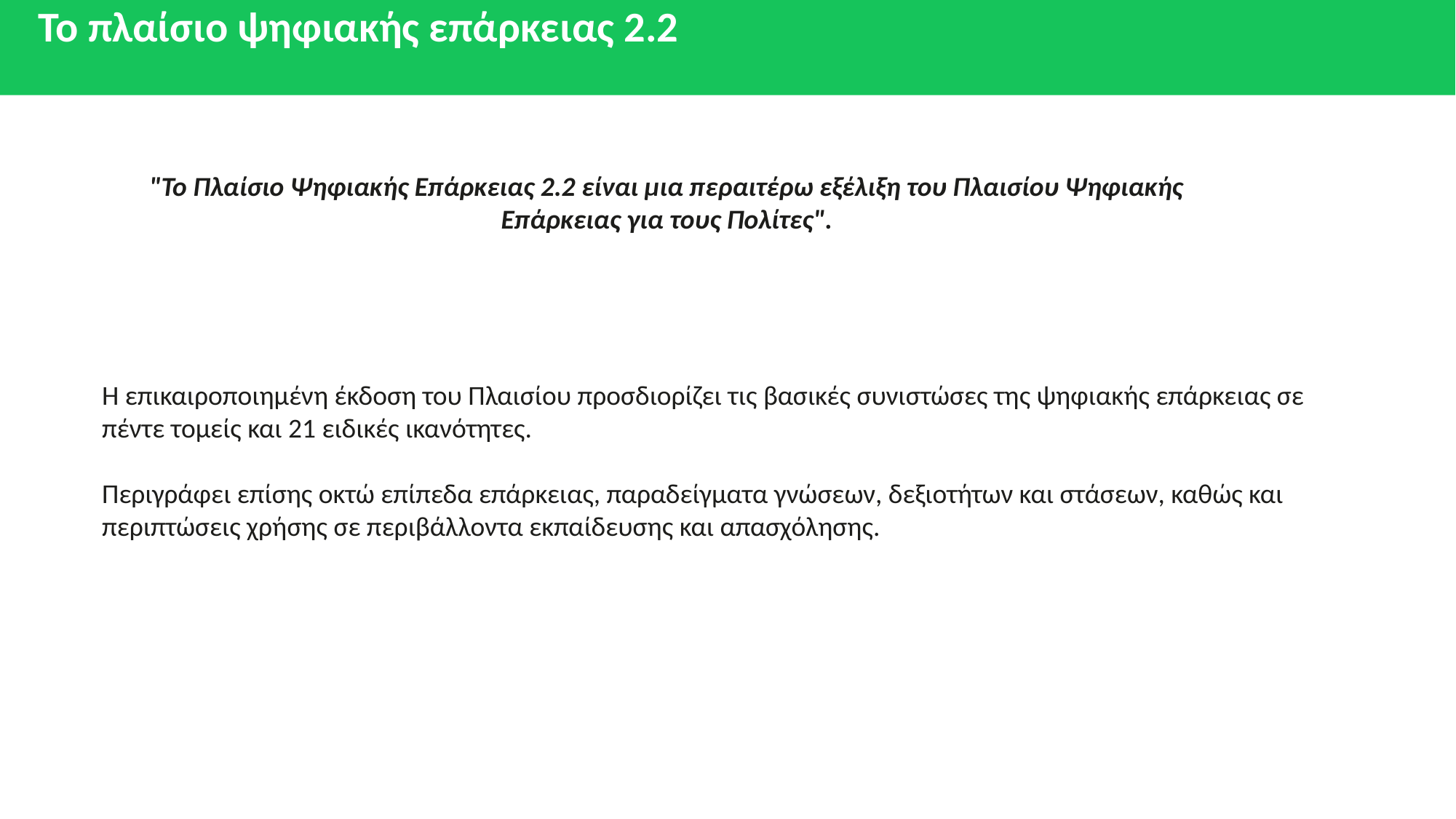

Το πλαίσιο ψηφιακής επάρκειας 2.2
"Το Πλαίσιο Ψηφιακής Επάρκειας 2.2 είναι μια περαιτέρω εξέλιξη του Πλαισίου Ψηφιακής Επάρκειας για τους Πολίτες".

Η επικαιροποιημένη έκδοση του Πλαισίου προσδιορίζει τις βασικές συνιστώσες της ψηφιακής επάρκειας σε πέντε τομείς και 21 ειδικές ικανότητες.

Περιγράφει επίσης οκτώ επίπεδα επάρκειας, παραδείγματα γνώσεων, δεξιοτήτων και στάσεων, καθώς και περιπτώσεις χρήσης σε περιβάλλοντα εκπαίδευσης και απασχόλησης.